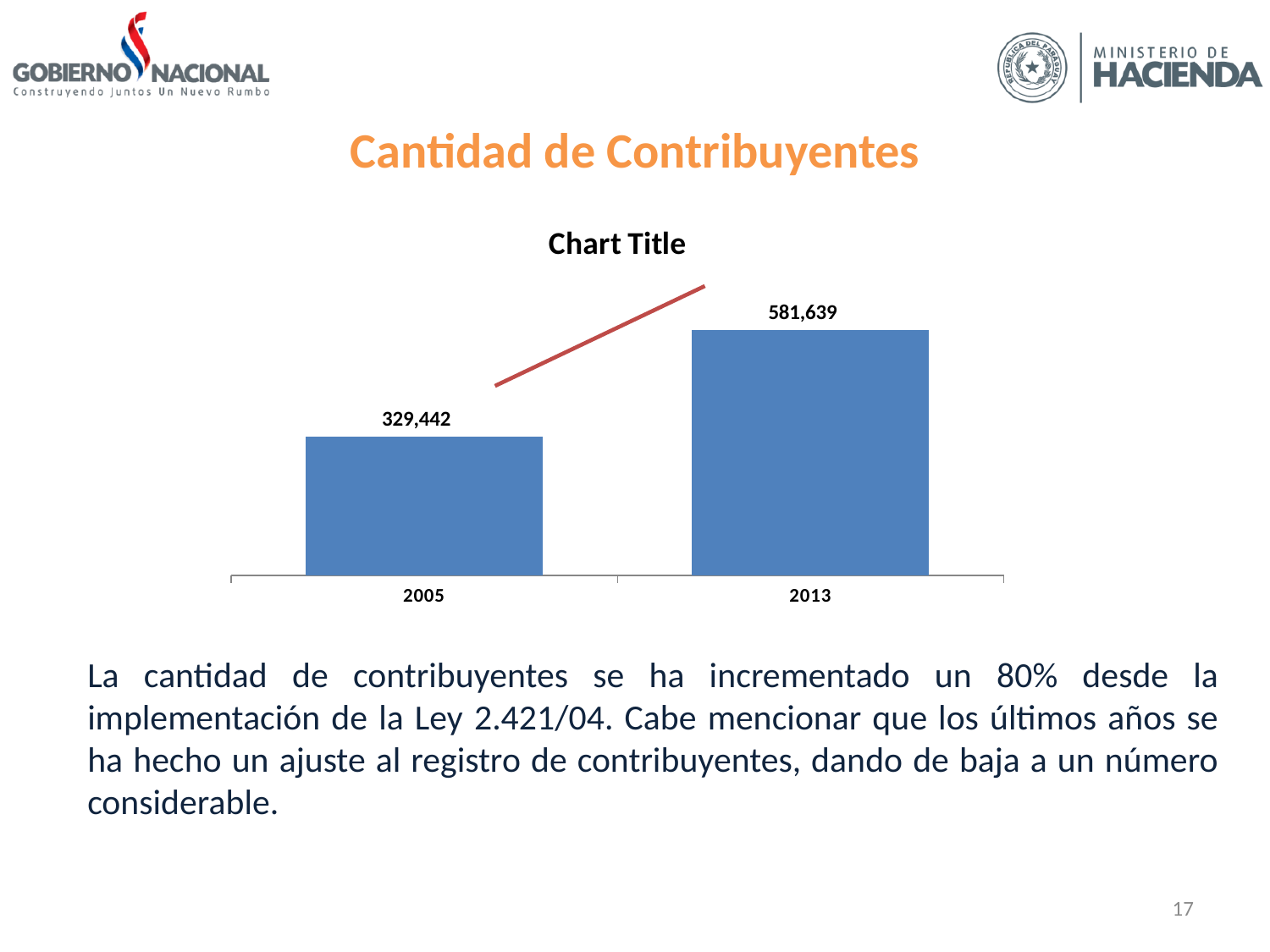

Cantidad de Contribuyentes

### Chart:

| Category |  |
|---|---|
| 2005 | 329442.0 |
| 2013 | 581639.0 |
La cantidad de contribuyentes se ha incrementado un 80% desde la implementación de la Ley 2.421/04. Cabe mencionar que los últimos años se ha hecho un ajuste al registro de contribuyentes, dando de baja a un número considerable.
17